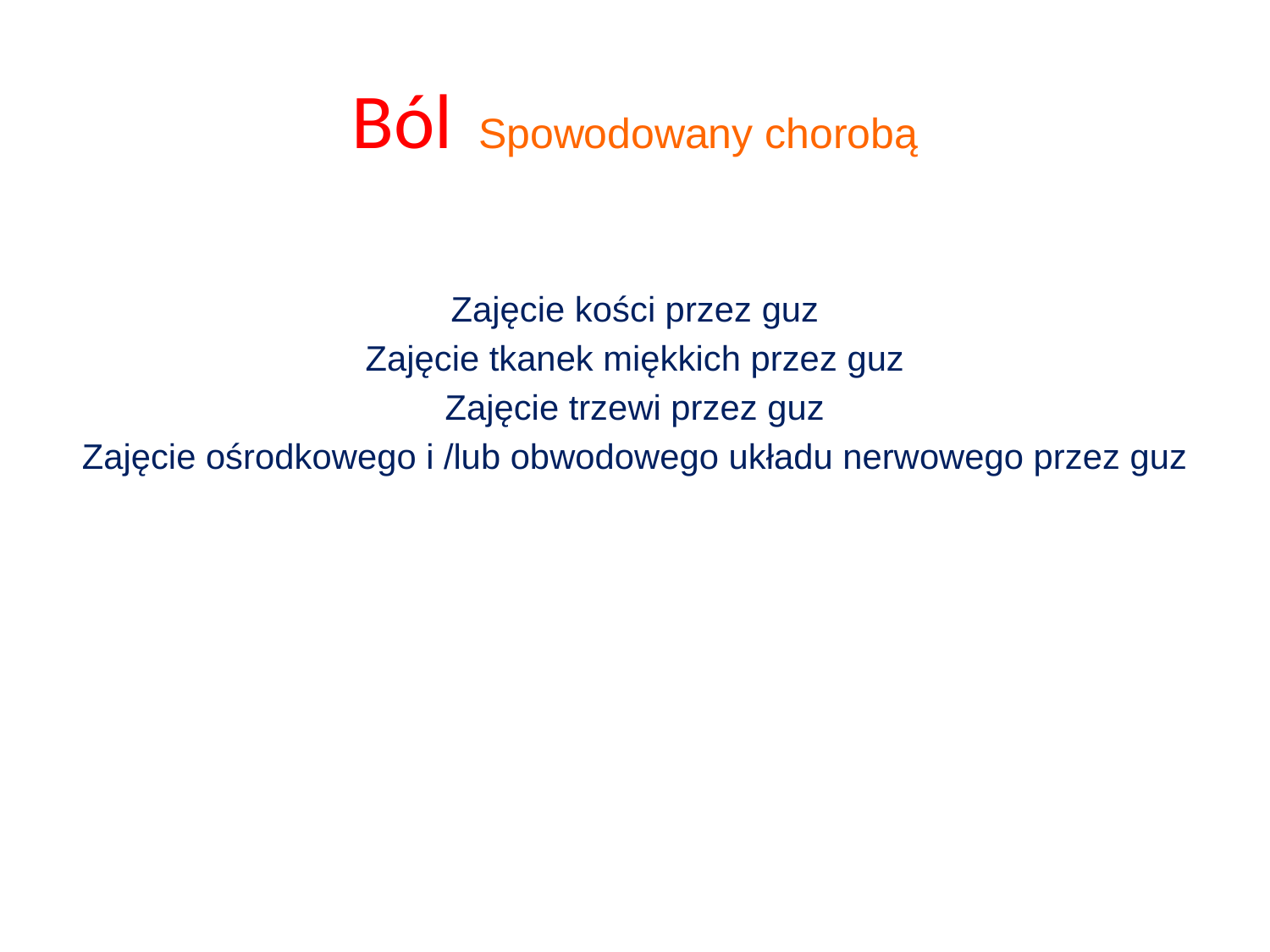

# Ból	Spowodowany chorobą

Zajęcie kości przez guz
Zajęcie tkanek miękkich przez guz
Zajęcie trzewi przez guz
Zajęcie ośrodkowego i /lub obwodowego układu nerwowego przez guz